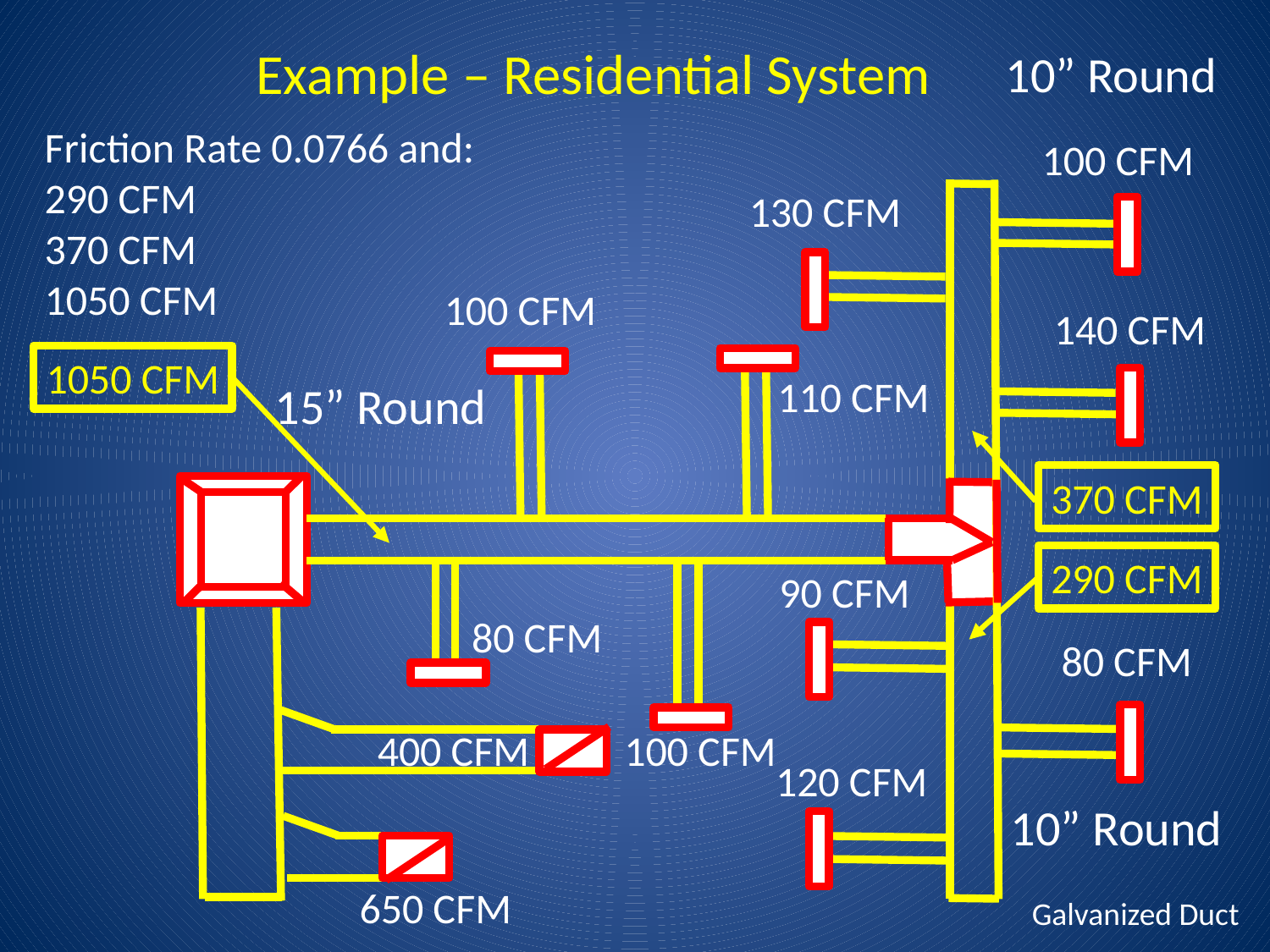

Example – Residential System
10” Round
Friction Rate 0.0766 and:
290 CFM
370 CFM
1050 CFM

100 CFM
130 CFM

100 CFM

140 CFM
1050 CFM

110 CFM
15” Round

370 CFM

290 CFM
90 CFM
80 CFM
80 CFM

100 CFM
400 CFM

120 CFM
10” Round

650 CFM
Galvanized Duct